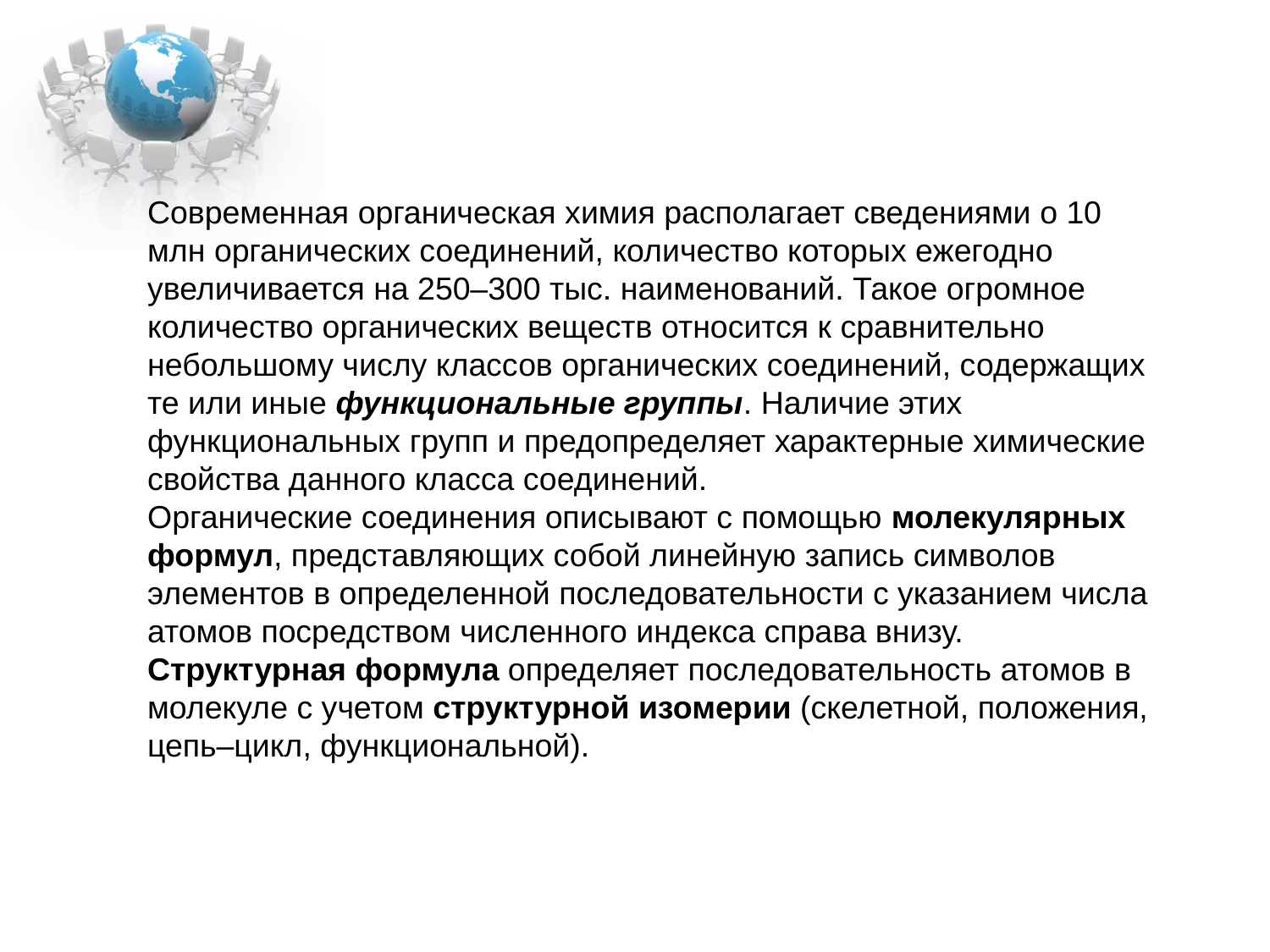

Современная органическая химия располагает сведениями о 10 млн органических соединений, количество которых ежегодно увеличивается на 250–300 тыс. наименований. Такое огромное количество органических веществ относится к сравнительно небольшому числу классов органических соединений, содержащих те или иные функциональные группы. Наличие этих функциональных групп и предопределяет характерные химические свойства данного класса соединений.
Органические соединения описывают с помощью молекулярных формул, представляющих собой линейную запись символов элементов в определенной последовательности с указанием числа атомов посредством численного индекса справа внизу. Структурная формула определяет последовательность атомов в молекуле с учетом структурной изомерии (скелетной, положения, цепь–цикл, функциональной).